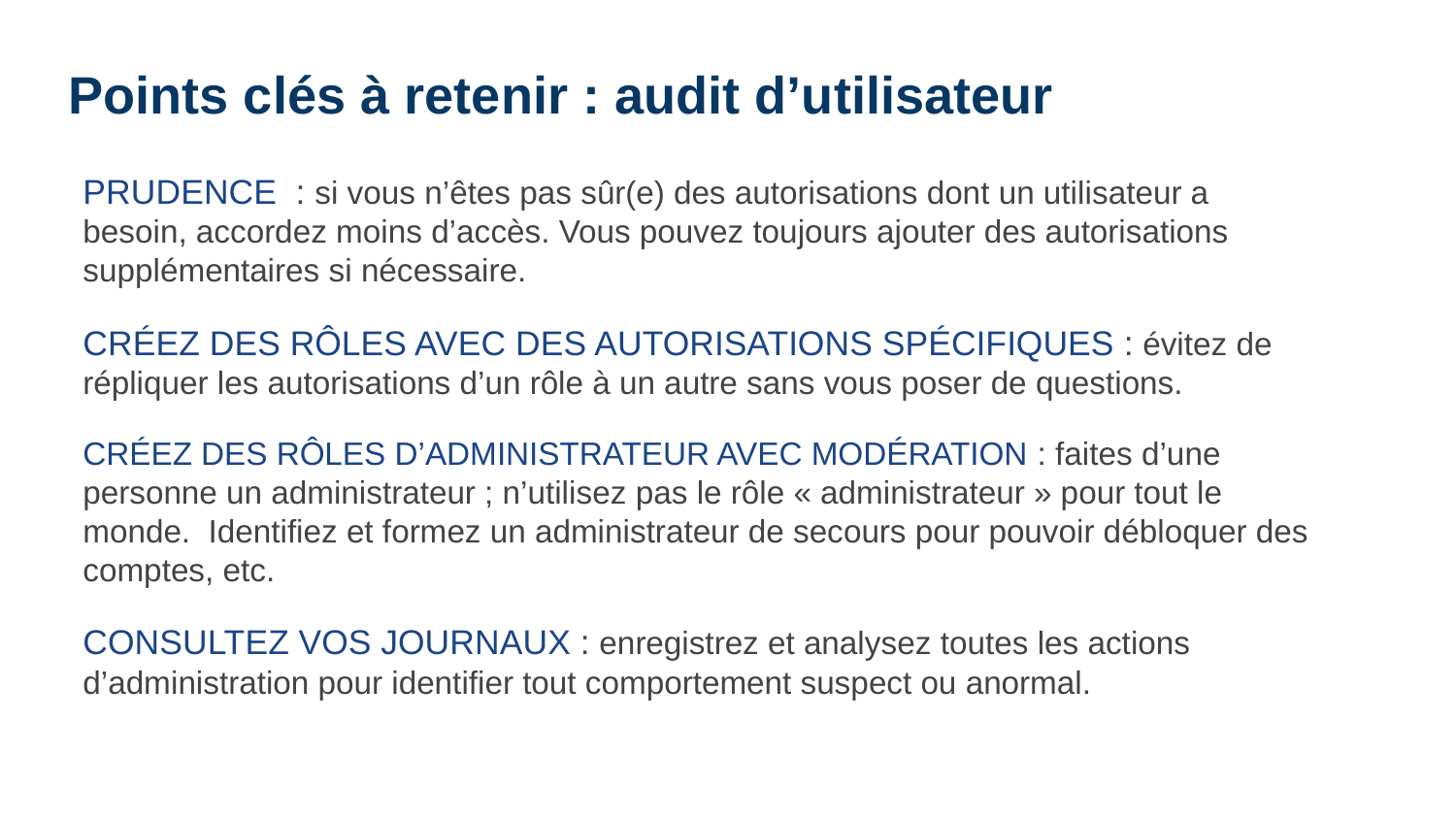

Points clés à retenir : audit d’utilisateur
PRUDENCE  : si vous n’êtes pas sûr(e) des autorisations dont un utilisateur a besoin, accordez moins d’accès. Vous pouvez toujours ajouter des autorisations supplémentaires si nécessaire.
CRÉEZ DES RÔLES AVEC DES AUTORISATIONS SPÉCIFIQUES : évitez de répliquer les autorisations d’un rôle à un autre sans vous poser de questions.
CRÉEZ DES RÔLES D’ADMINISTRATEUR AVEC MODÉRATION : faites d’une personne un administrateur ; n’utilisez pas le rôle « administrateur » pour tout le monde.  Identifiez et formez un administrateur de secours pour pouvoir débloquer des comptes, etc.
CONSULTEZ VOS JOURNAUX : enregistrez et analysez toutes les actions d’administration pour identifier tout comportement suspect ou anormal.